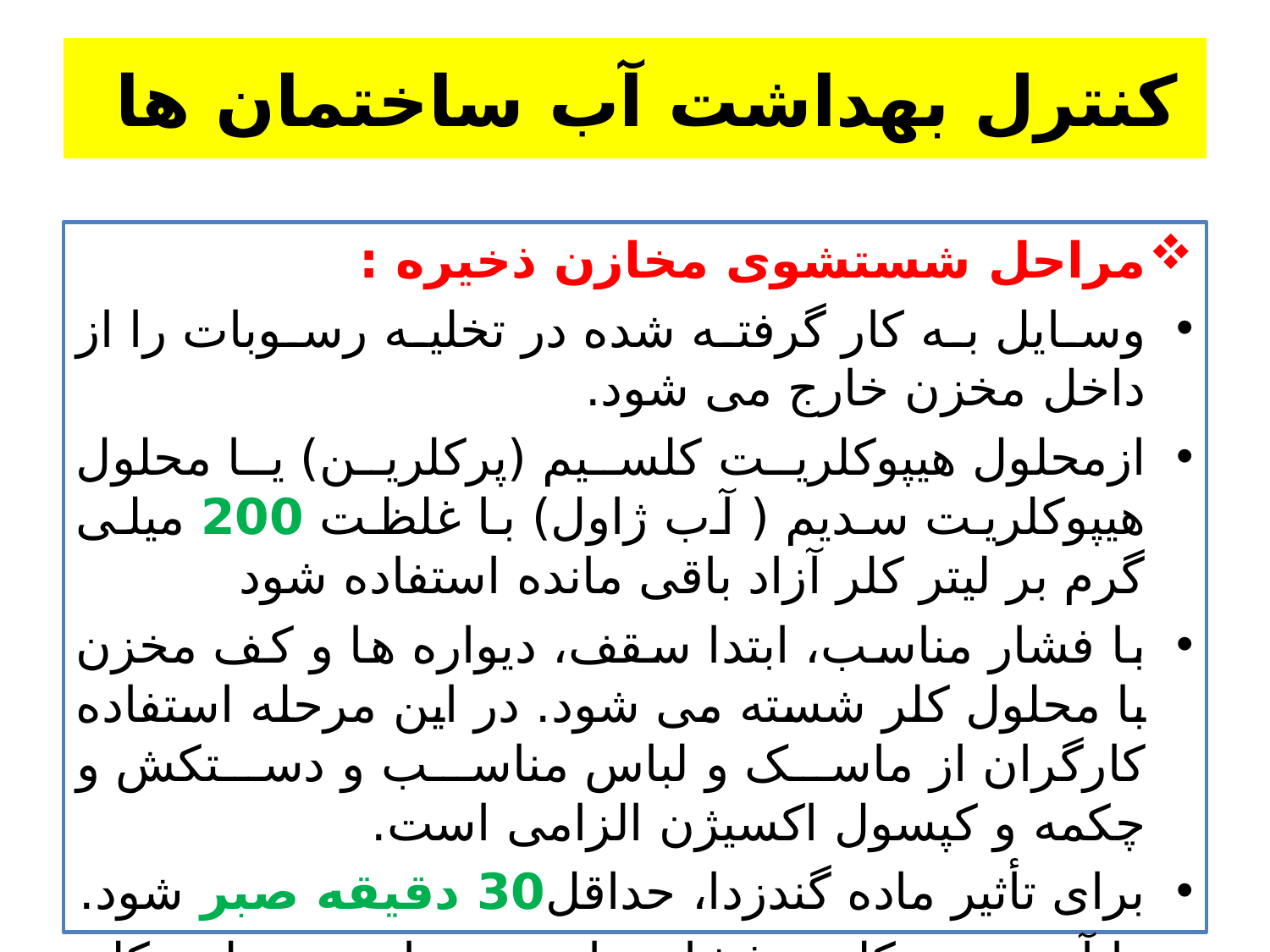

# كنترل بهداشت آب ساختمان ها
مراحل شستشوی مخازن ذخیره :
وسایل به کار گرفته شده در تخلیه رسوبات را از داخل مخزن خارج می شود.
ازمحلول هیپوکلریت کلسیم (پرکلرین) یا محلول هیپوکلریت سدیم ( آب ژاول) با غلظت 200 میلی گرم بر لیتر کلر آزاد باقی مانده استفاده شود
با فشار مناسب، ابتدا سقف، دیواره ها و کف مخزن با محلول کلر شسته می شود. در این مرحله استفاده کارگران از ماسک و لباس مناسب و دستکش و چکمه و کپسول اکسیژن الزامی است.
برای تأثیر ماده گندزدا، حداقل30 دقیقه صبر شود.
با آب بدون کلر و فشار مناسب، تمامی سطوح کلر زده شده شستشو می شود.